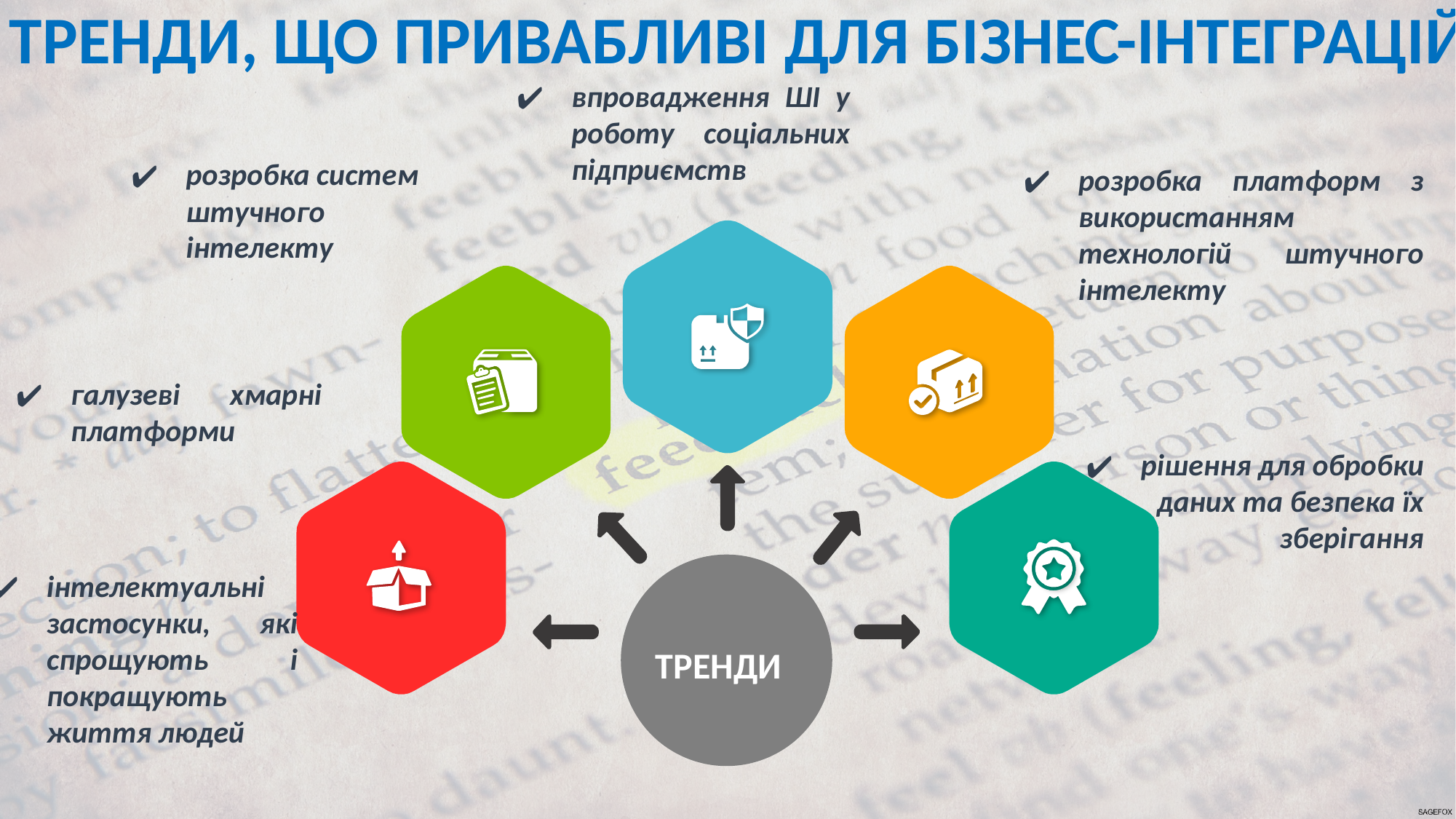

ТРЕНДИ, ЩО ПРИВАБЛИВІ ДЛЯ БІЗНЕС-ІНТЕГРАЦІЙ
впровадження ШІ у роботу соціальних підприємств
розробка систем штучного інтелекту
розробка платформ з використанням технологій штучного інтелекту

галузеві хмарні платформи
рішення для обробки даних та безпека їх зберігання

ТРЕНДИ
інтелектуальні застосунки, які спрощують і покращують життя людей